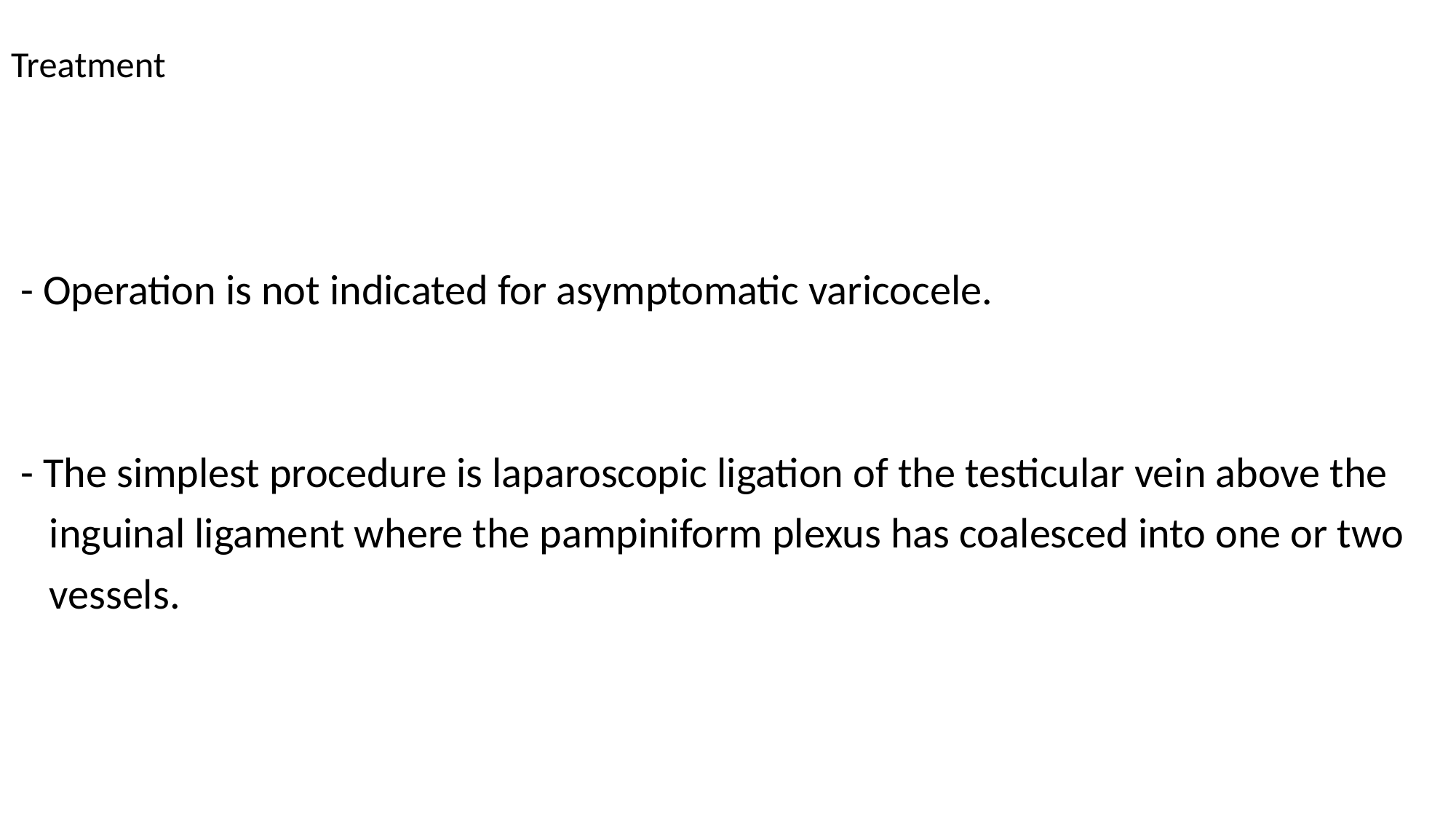

# Treatment

 - Operation is not indicated for asymptomatic varicocele.

 - The simplest procedure is laparoscopic ligation of the testicular vein above the
    inguinal ligament where the pampiniform plexus has coalesced into one or two
    vessels.